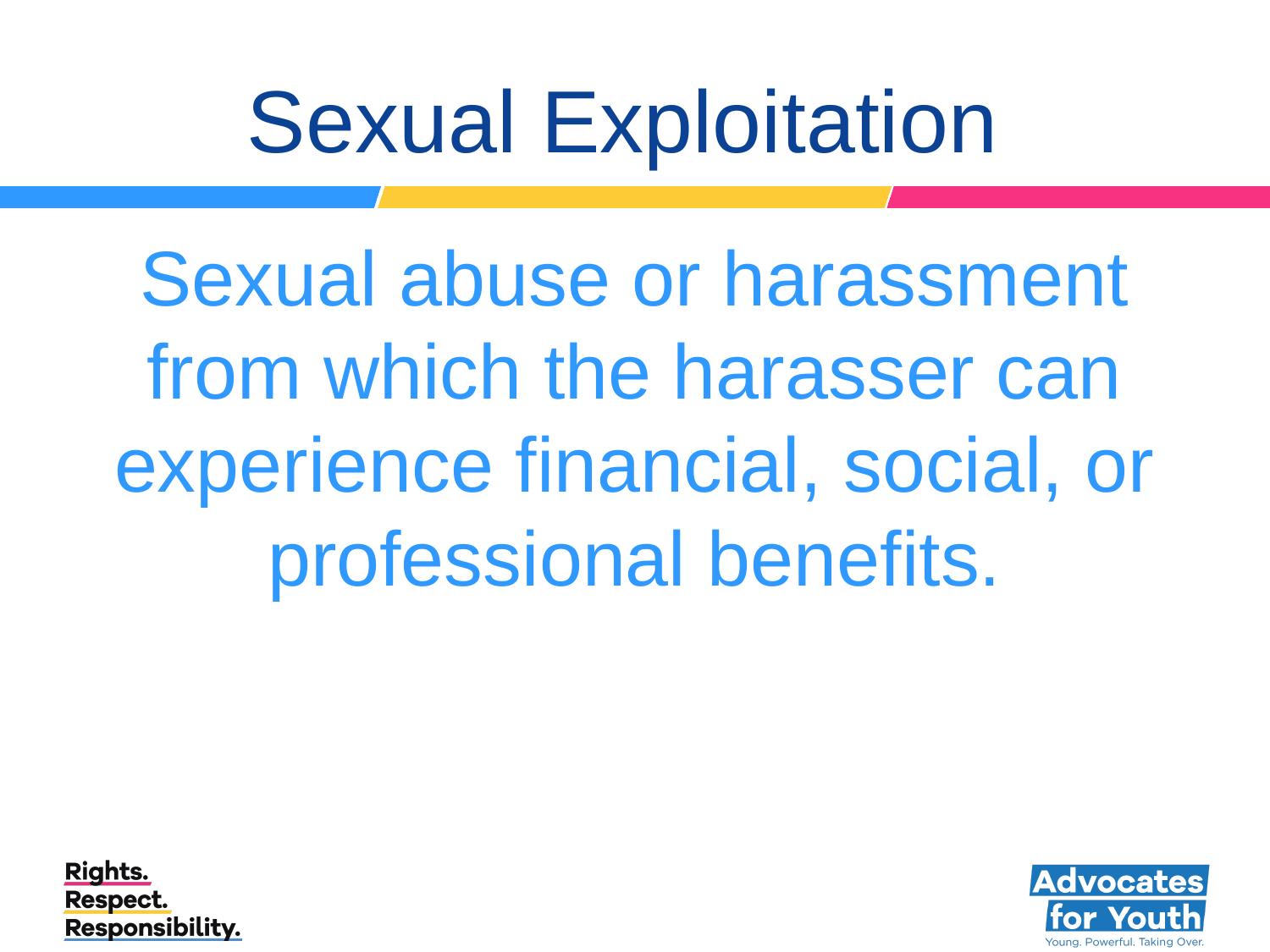

# Sexual Exploitation
Sexual abuse or harassment from which the harasser can experience financial, social, or professional benefits.